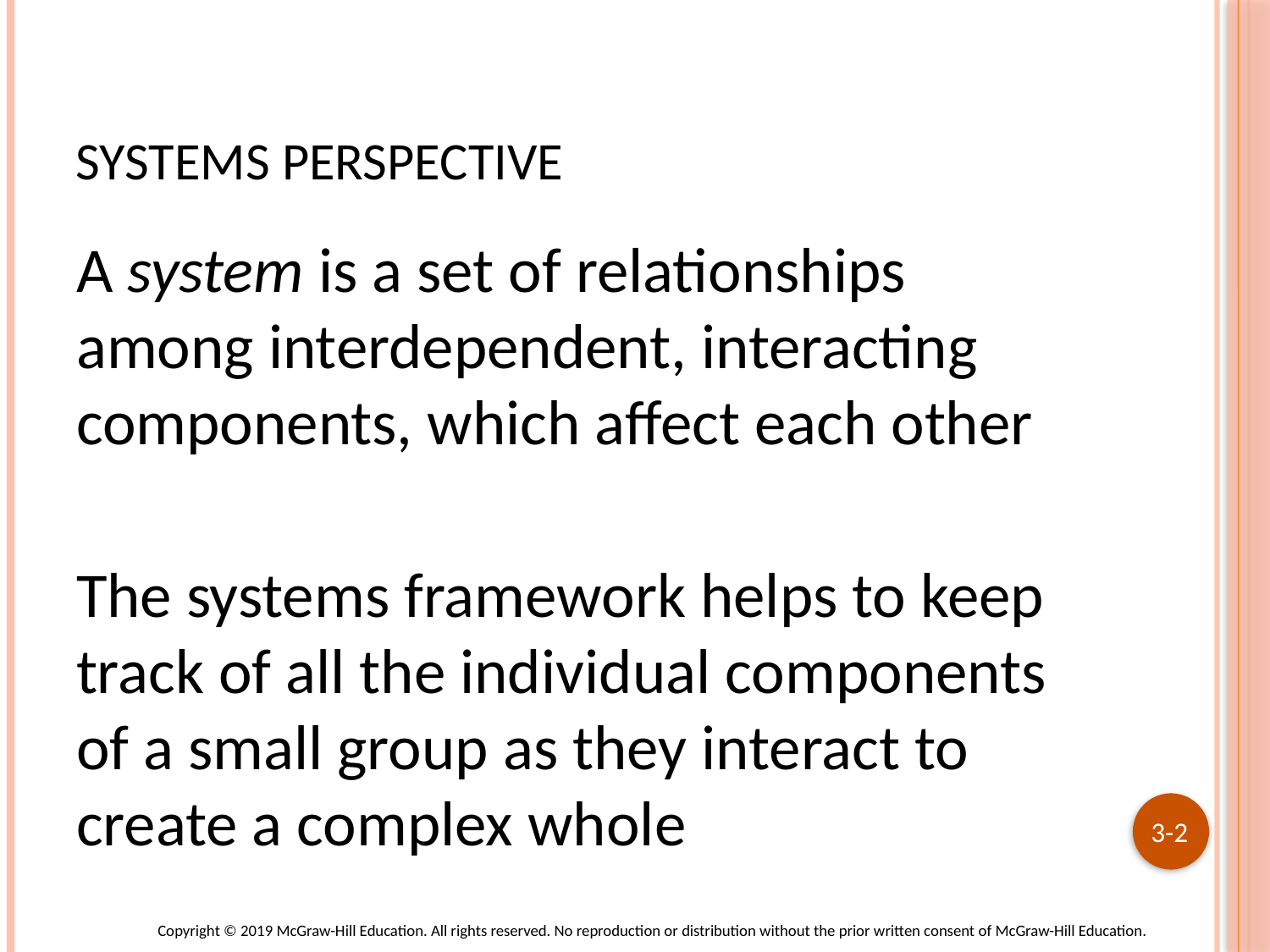

# Systems Perspective
A system is a set of relationships among interdependent, interacting components, which affect each other

The systems framework helps to keep track of all the individual components of a small group as they interact to create a complex whole